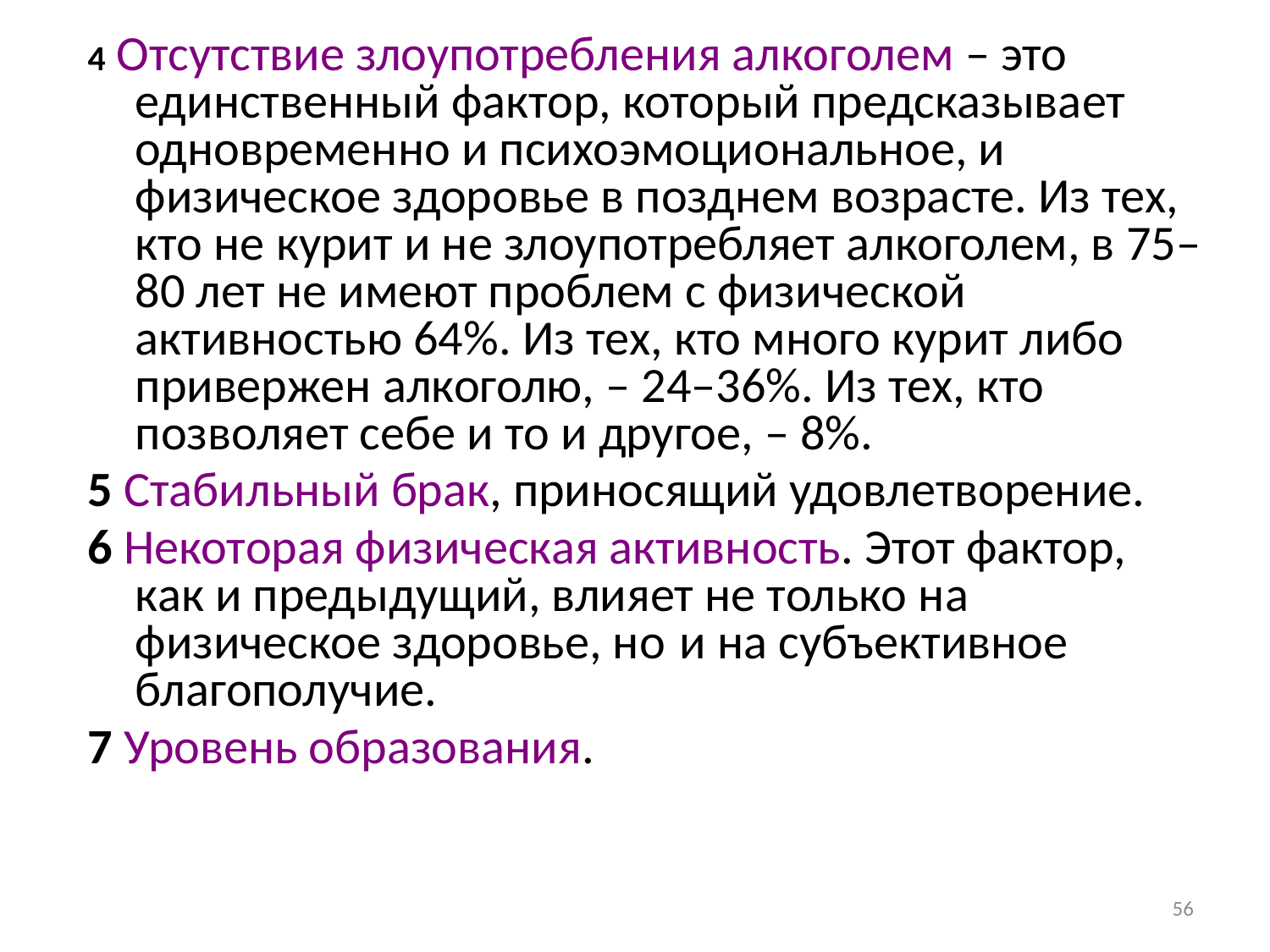

4 Отсутствие злоупотребления алкоголем – это единственный фактор, который предсказывает одновременно и психоэмоциональное, и физическое здоровье в позднем возрасте. Из тех, кто не курит и не злоупотребляет алкоголем, в 75–80 лет не имеют проблем с физической активностью 64%. Из тех, кто много курит либо привержен алкоголю, – 24–36%. Из тех, кто позволяет себе и то и другое, – 8%.
5 Стабильный брак, приносящий удовлетворение.
6 Некоторая физическая активность. Этот фактор, как и предыдущий, влияет не только на физическое здоровье, но и на субъективное благополучие.
7 Уровень образования.
56